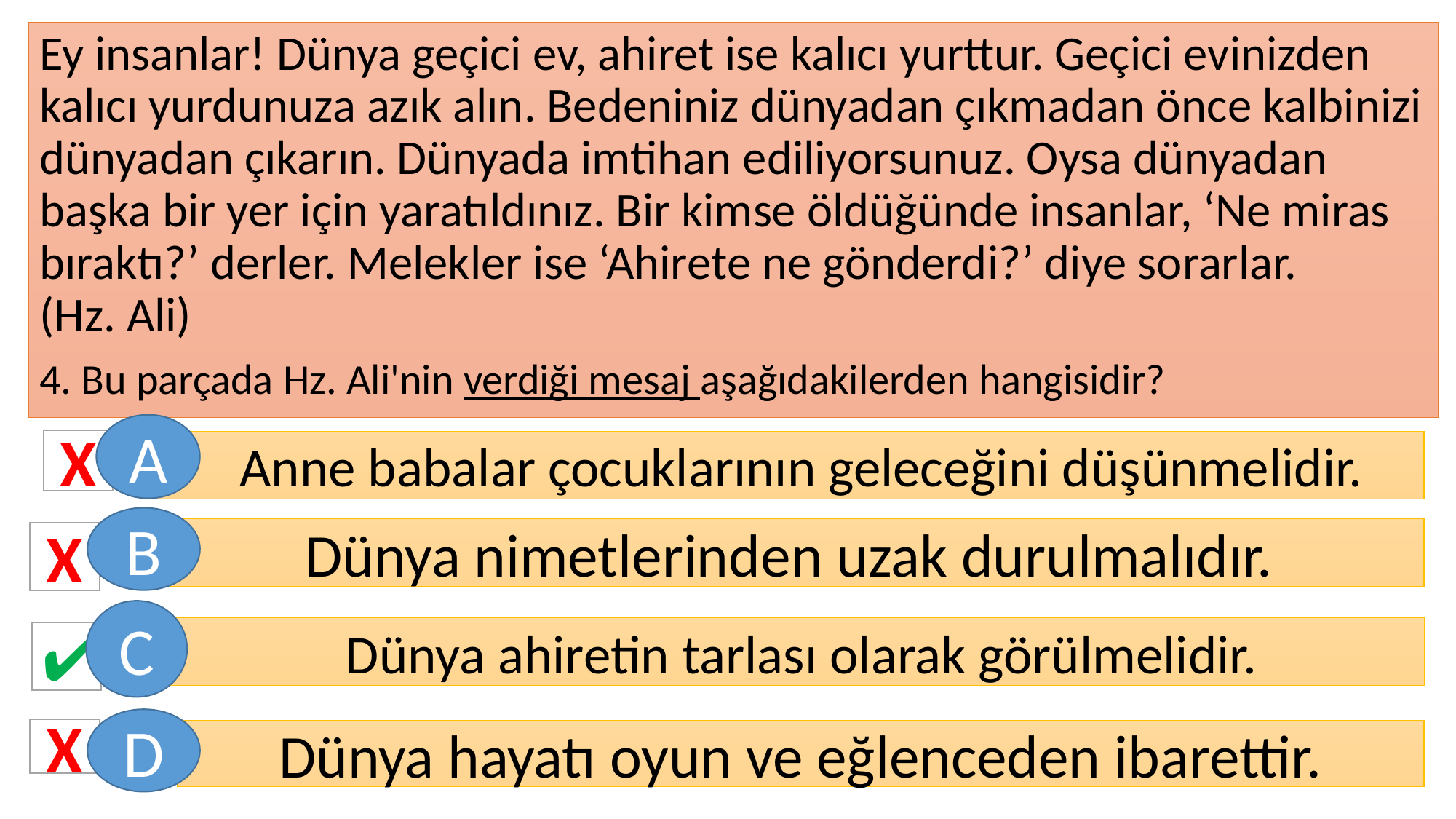

Ey insanlar! Dünya geçici ev, ahiret ise kalıcı yurttur. Geçici evinizden kalıcı yurdunuza azık alın. Bedeniniz dünyadan çıkmadan önce kalbinizi dünyadan çıkarın. Dünyada imtihan ediliyorsunuz. Oysa dünyadan başka bir yer için yaratıldınız. Bir kimse öldüğünde insanlar, ‘Ne miras bıraktı?’ derler. Melekler ise ‘Ahirete ne gönderdi?’ diye sorarlar.      (Hz. Ali)
4. Bu parçada Hz. Ali'nin verdiği mesaj aşağıdakilerden hangisidir?
A
X
  Anne babalar çocuklarının geleceğini düşünmelidir.
B
Dünya nimetlerinden uzak durulmalıdır.
X
C
    Dünya ahiretin tarlası olarak görülmelidir.
✔
D
X
Dünya hayatı oyun ve eğlenceden ibarettir.